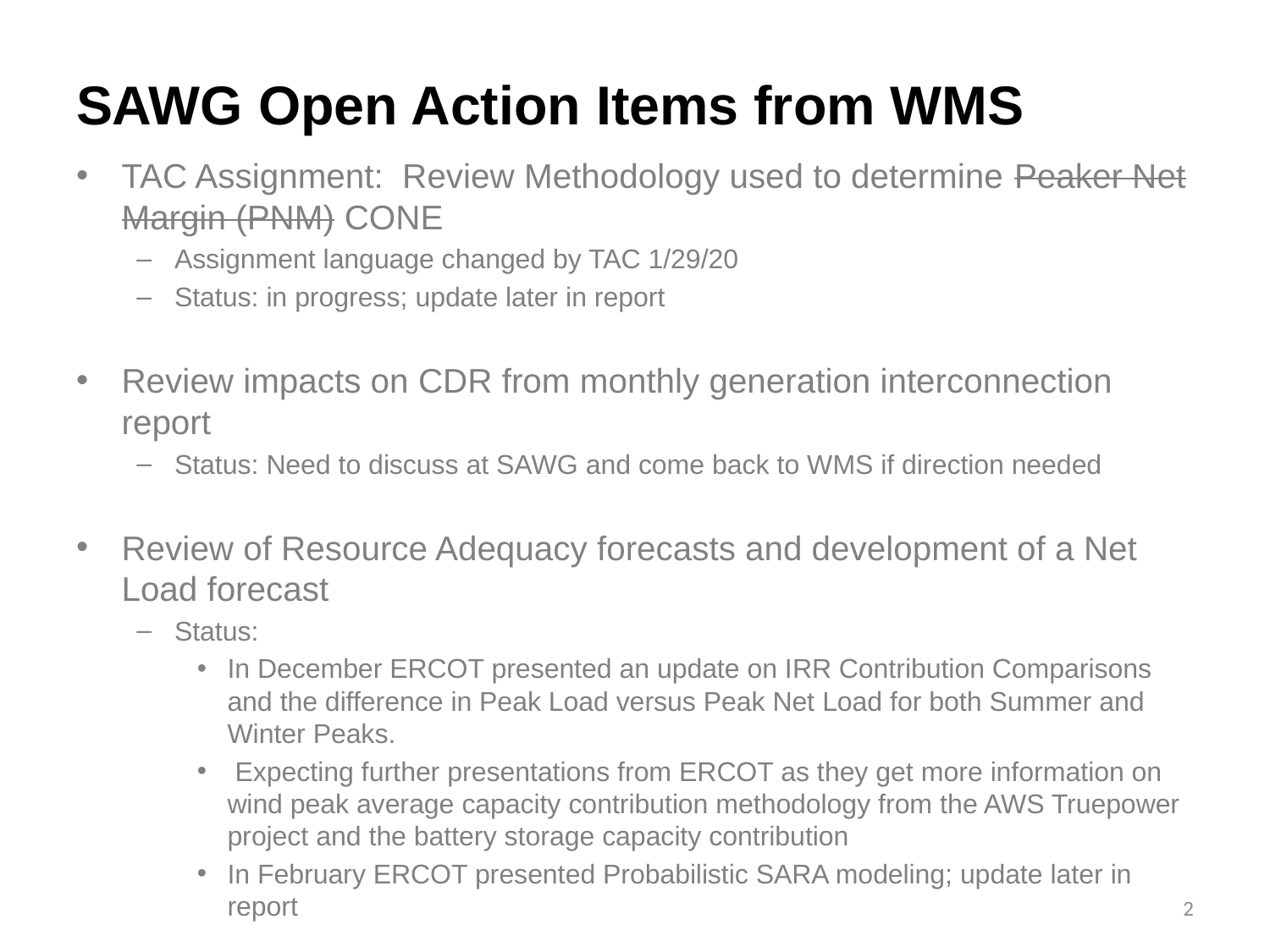

# SAWG Open Action Items from WMS
TAC Assignment:  Review Methodology used to determine Peaker Net Margin (PNM) CONE
Assignment language changed by TAC 1/29/20
Status: in progress; update later in report

Review impacts on CDR from monthly generation interconnection report
Status: Need to discuss at SAWG and come back to WMS if direction needed

Review of Resource Adequacy forecasts and development of a Net Load forecast
Status:
In December ERCOT presented an update on IRR Contribution Comparisons and the difference in Peak Load versus Peak Net Load for both Summer and Winter Peaks.
 Expecting further presentations from ERCOT as they get more information on wind peak average capacity contribution methodology from the AWS Truepower project and the battery storage capacity contribution
In February ERCOT presented Probabilistic SARA modeling; update later in report
2